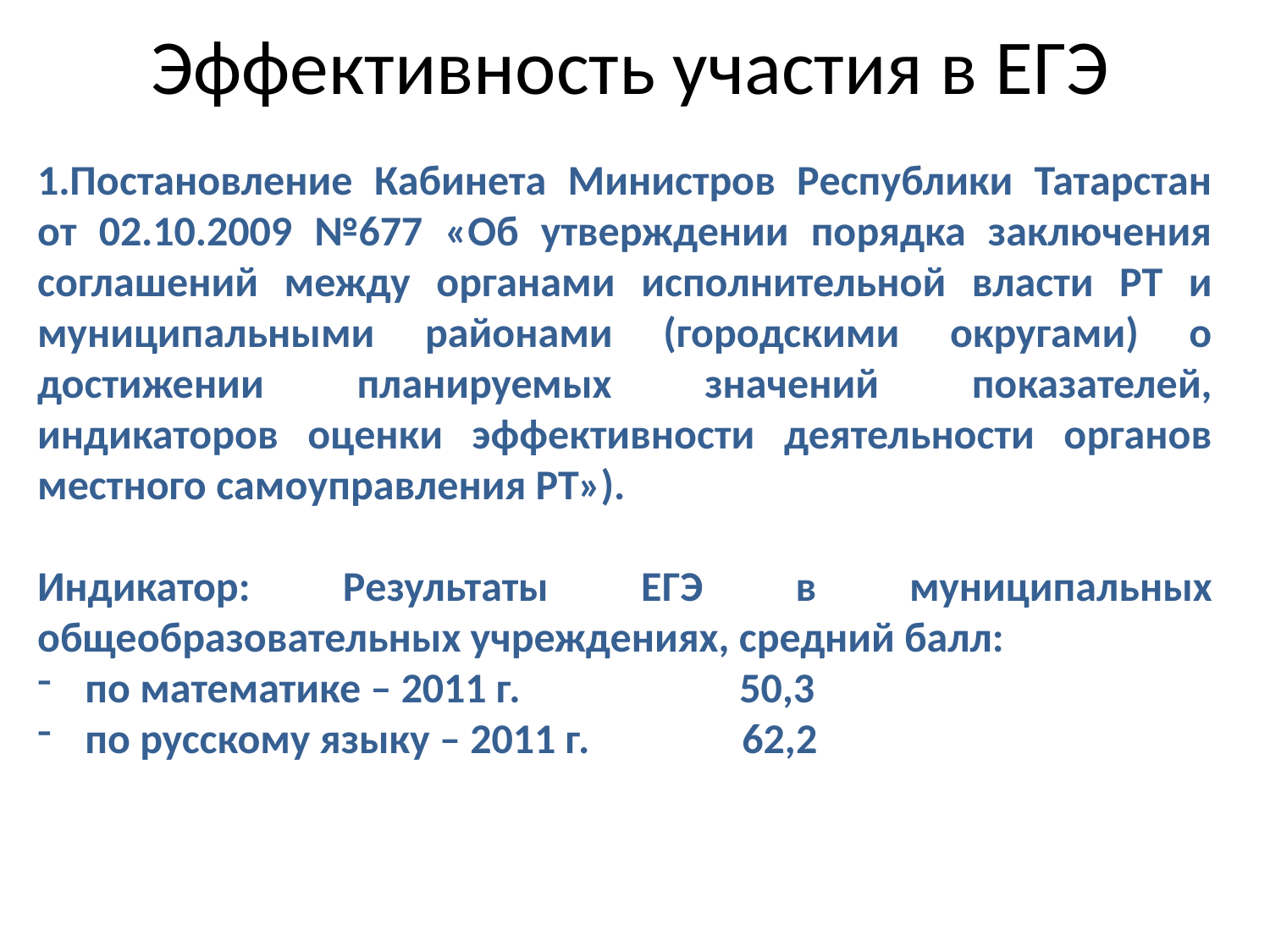

# Эффективность участия в ЕГЭ

1.Постановление Кабинета Министров Республики Татарстан от 02.10.2009 №677 «Об утверждении порядка заключения соглашений между органами исполнительной власти РТ и муниципальными районами (городскими округами) о достижении планируемых значений показателей, индикаторов оценки эффективности деятельности органов местного самоуправления РТ»).

Индикатор: Результаты ЕГЭ в муниципальных общеобразовательных учреждениях, средний балл:
по математике – 2011 г.                       50,3
по русскому языку – 2011 г.                62,2